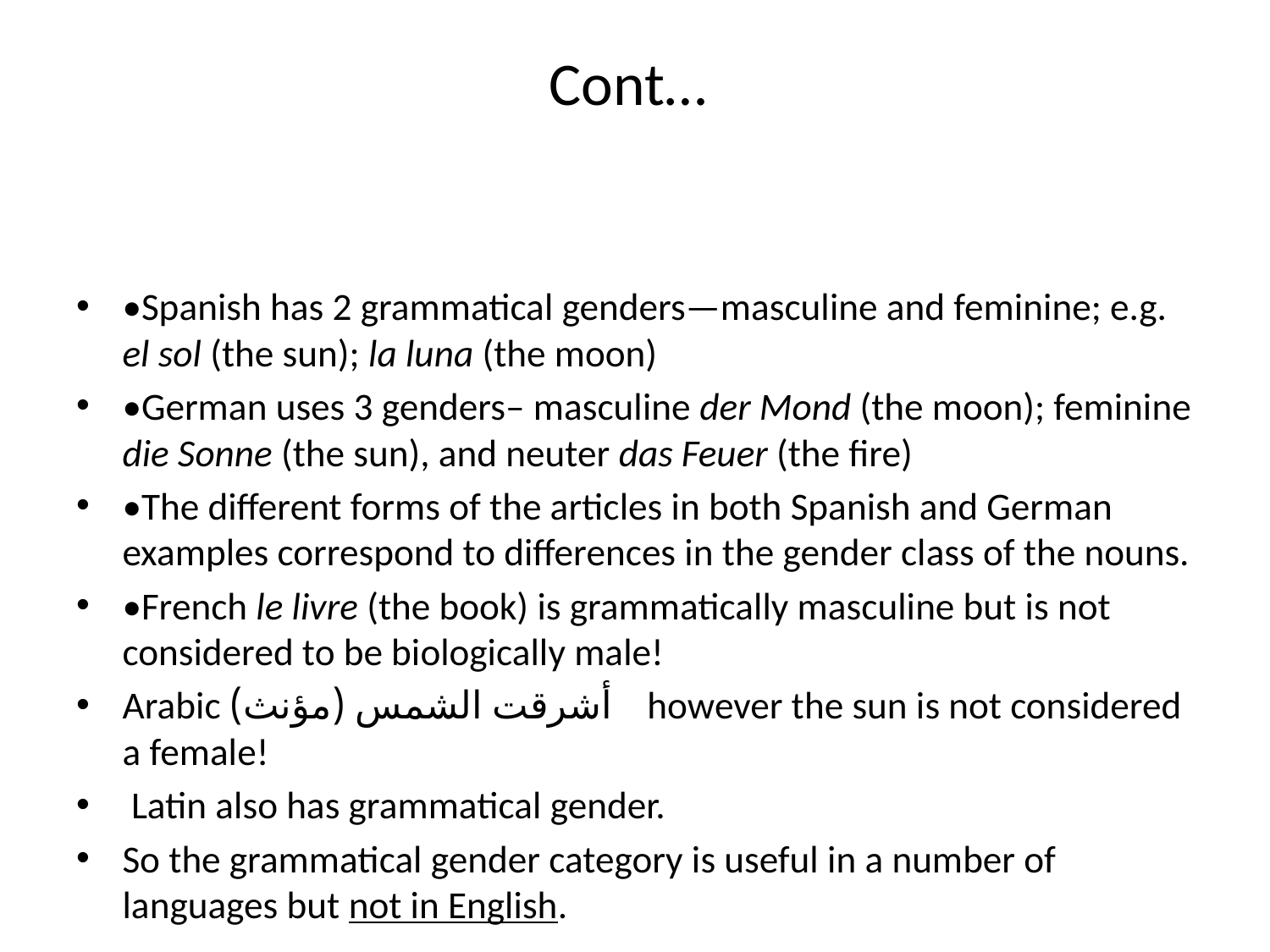

# Cont…

•Spanish has 2 grammatical genders—masculine and feminine; e.g. el sol (the sun); la luna (the moon)
•German uses 3 genders– masculine der Mond (the moon); feminine die Sonne (the sun), and neuter das Feuer (the fire)
•The different forms of the articles in both Spanish and German examples correspond to differences in the gender class of the nouns.
•French le livre (the book) is grammatically masculine but is not considered to be biologically male!
Arabic أشرقت الشمس (مؤنث)    however the sun is not considered a female!
 Latin also has grammatical gender.
So the grammatical gender category is useful in a number of languages but not in English.